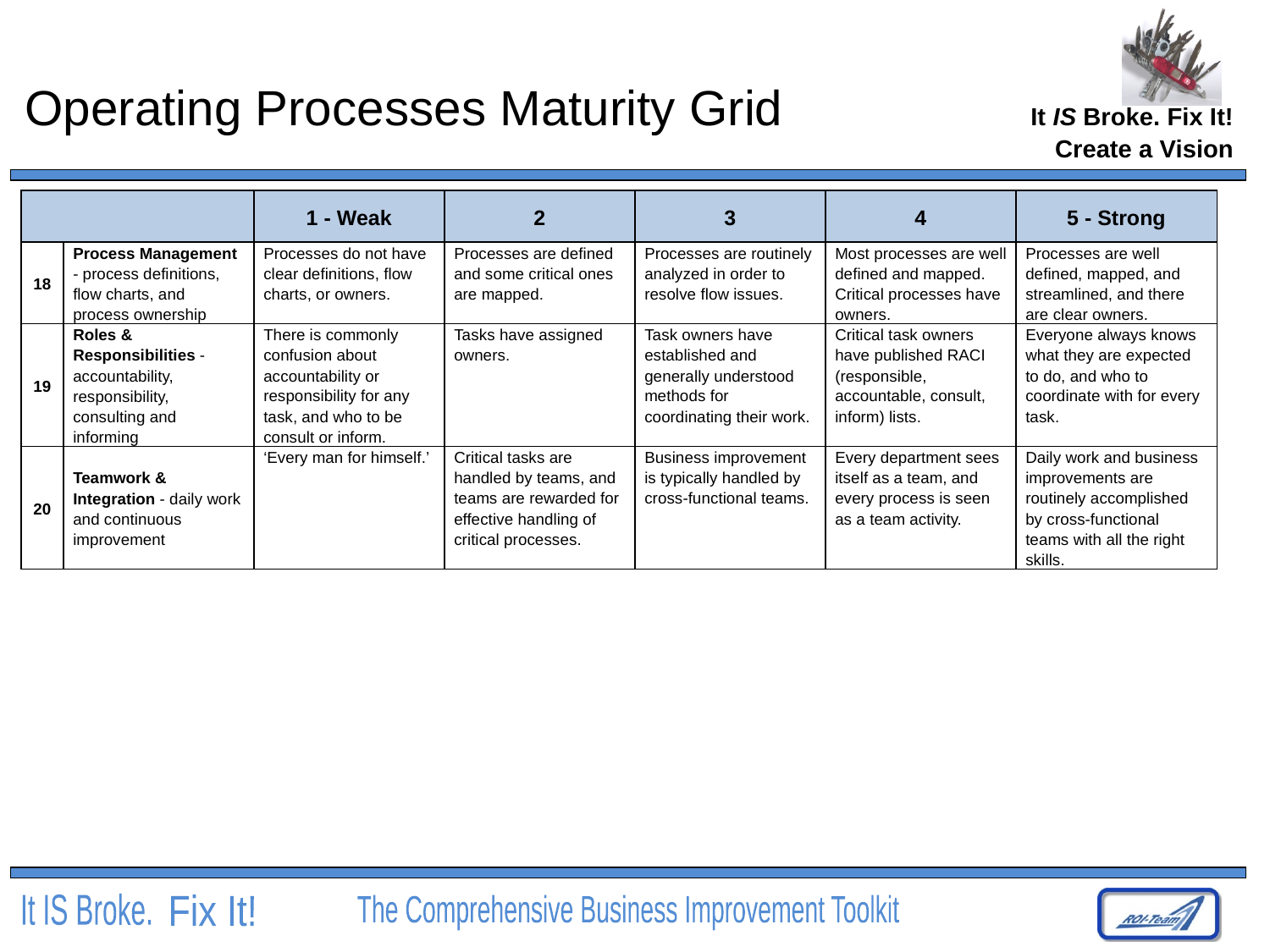

# Operating Processes Maturity Grid
Create a Vision
|  |  | 1 - Weak | 2 | 3 | 4 | 5 - Strong |
| --- | --- | --- | --- | --- | --- | --- |
| 18 | Process Management - process definitions, flow charts, and process ownership | Processes do not have clear definitions, flow charts, or owners. | Processes are defined and some critical ones are mapped. | Processes are routinely analyzed in order to resolve flow issues. | Most processes are well defined and mapped. Critical processes have owners. | Processes are well defined, mapped, and streamlined, and there are clear owners. |
| 19 | Roles & Responsibilities - accountability, responsibility, consulting and informing | There is commonly confusion about accountability or responsibility for any task, and who to be consult or inform. | Tasks have assigned owners. | Task owners have established and generally understood methods for coordinating their work. | Critical task owners have published RACI (responsible, accountable, consult, inform) lists. | Everyone always knows what they are expected to do, and who to coordinate with for every task. |
| 20 | Teamwork & Integration - daily work and continuous improvement | ‘Every man for himself.’ | Critical tasks are handled by teams, and teams are rewarded for effective handling of critical processes. | Business improvement is typically handled by cross-functional teams. | Every department sees itself as a team, and every process is seen as a team activity. | Daily work and business improvements are routinely accomplished by cross-functional teams with all the right skills. |